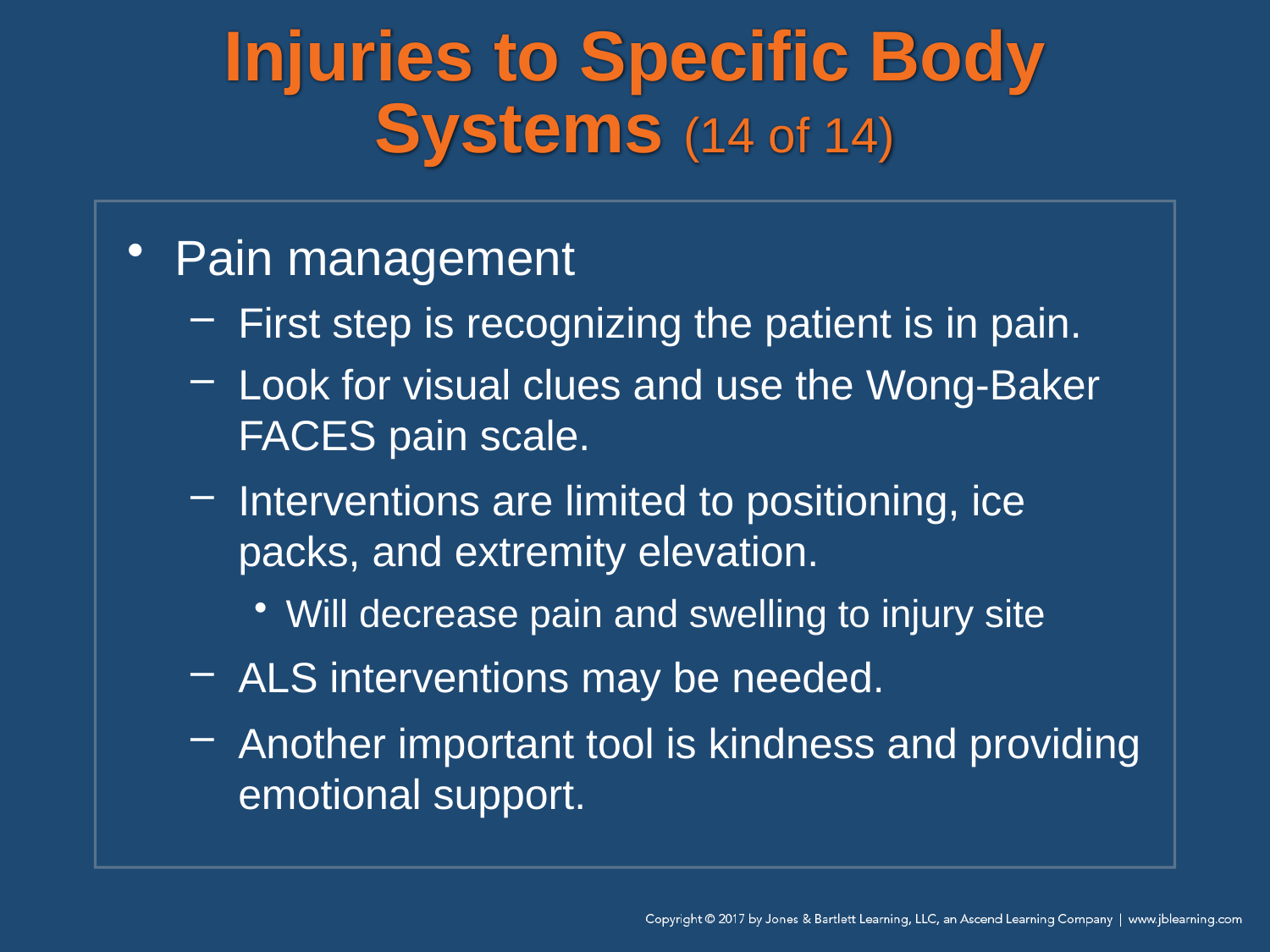

# Injuries to Specific Body Systems (14 of 14)
Pain management
First step is recognizing the patient is in pain.
Look for visual clues and use the Wong-Baker FACES pain scale.
Interventions are limited to positioning, ice packs, and extremity elevation.
Will decrease pain and swelling to injury site
ALS interventions may be needed.
Another important tool is kindness and providing emotional support.